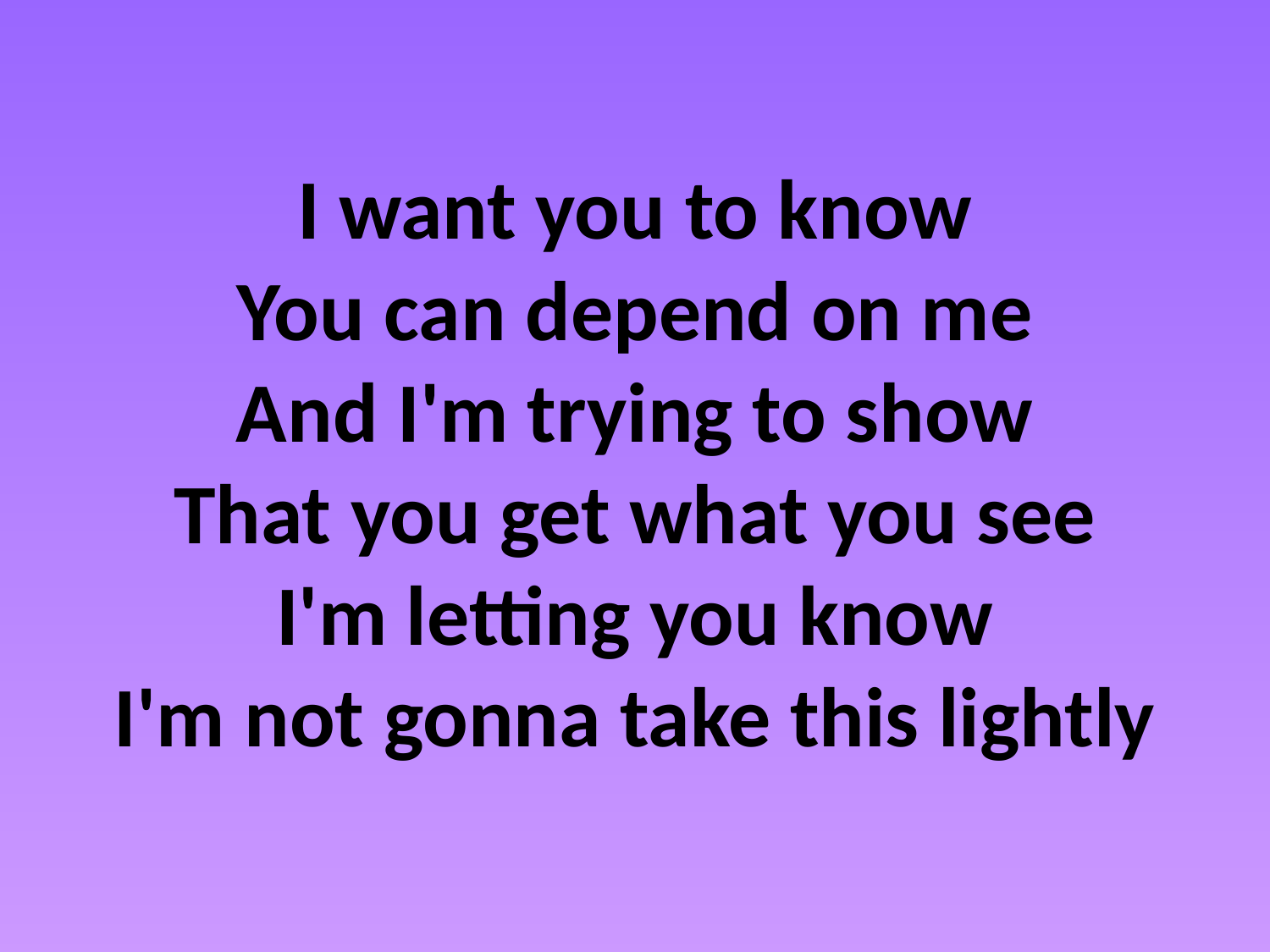

I want you to know
You can depend on me
And I'm trying to show
That you get what you see
I'm letting you know
I'm not gonna take this lightly